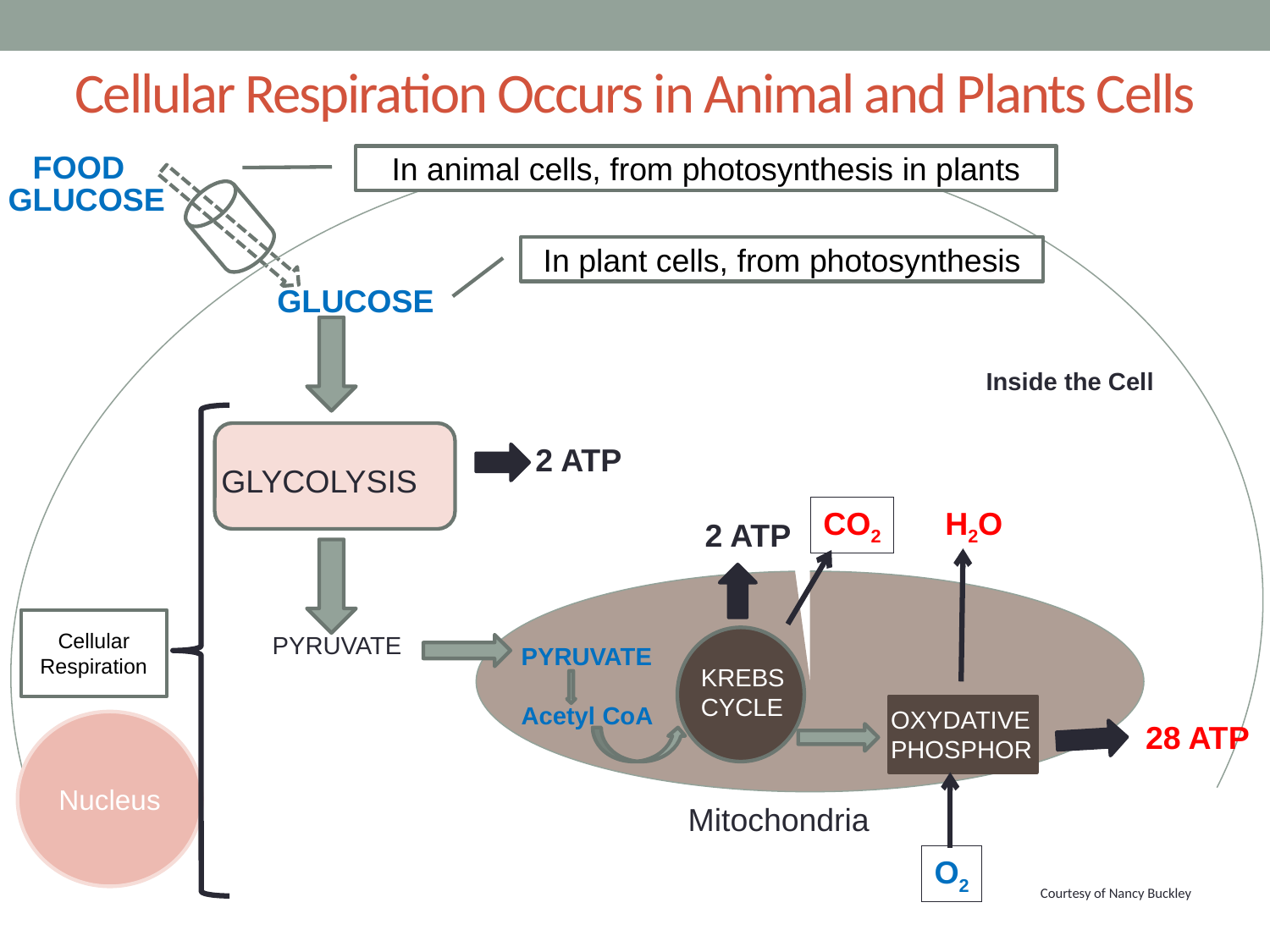

# Cellular Respiration Occurs in Animal and Plants Cells

FOOD
In animal cells, from photosynthesis in plants
GLUCOSE

In plant cells, from photosynthesis
GLUCOSE

Inside the Cell

2 ATP

GLYCOLYSIS
CO2
H2O
2 ATP

Cellular
Respiration
PYRUVATE

PYRUVATE

Acetyl CoA
KREBS
CYCLE

OXYDATIVE
PHOSPHOR
Nucleus
28 ATP

Mitochondria
O2
Courtesy of Nancy Buckley